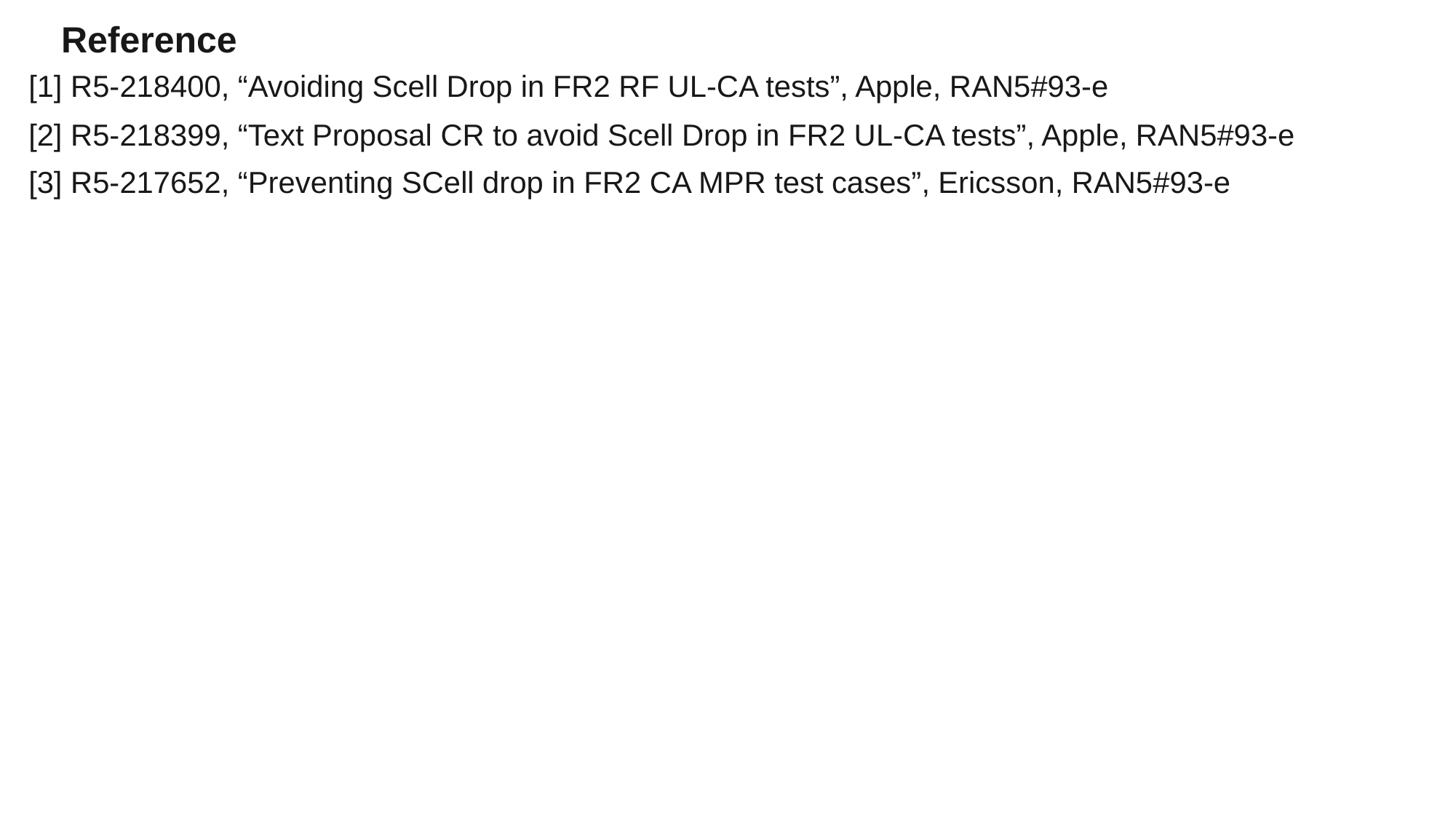

# Reference
[1] R5-218400, “Avoiding Scell Drop in FR2 RF UL-CA tests”, Apple, RAN5#93-e
[2] R5-218399, “Text Proposal CR to avoid Scell Drop in FR2 UL-CA tests”, Apple, RAN5#93-e
[3] R5-217652, “Preventing SCell drop in FR2 CA MPR test cases”, Ericsson, RAN5#93-e